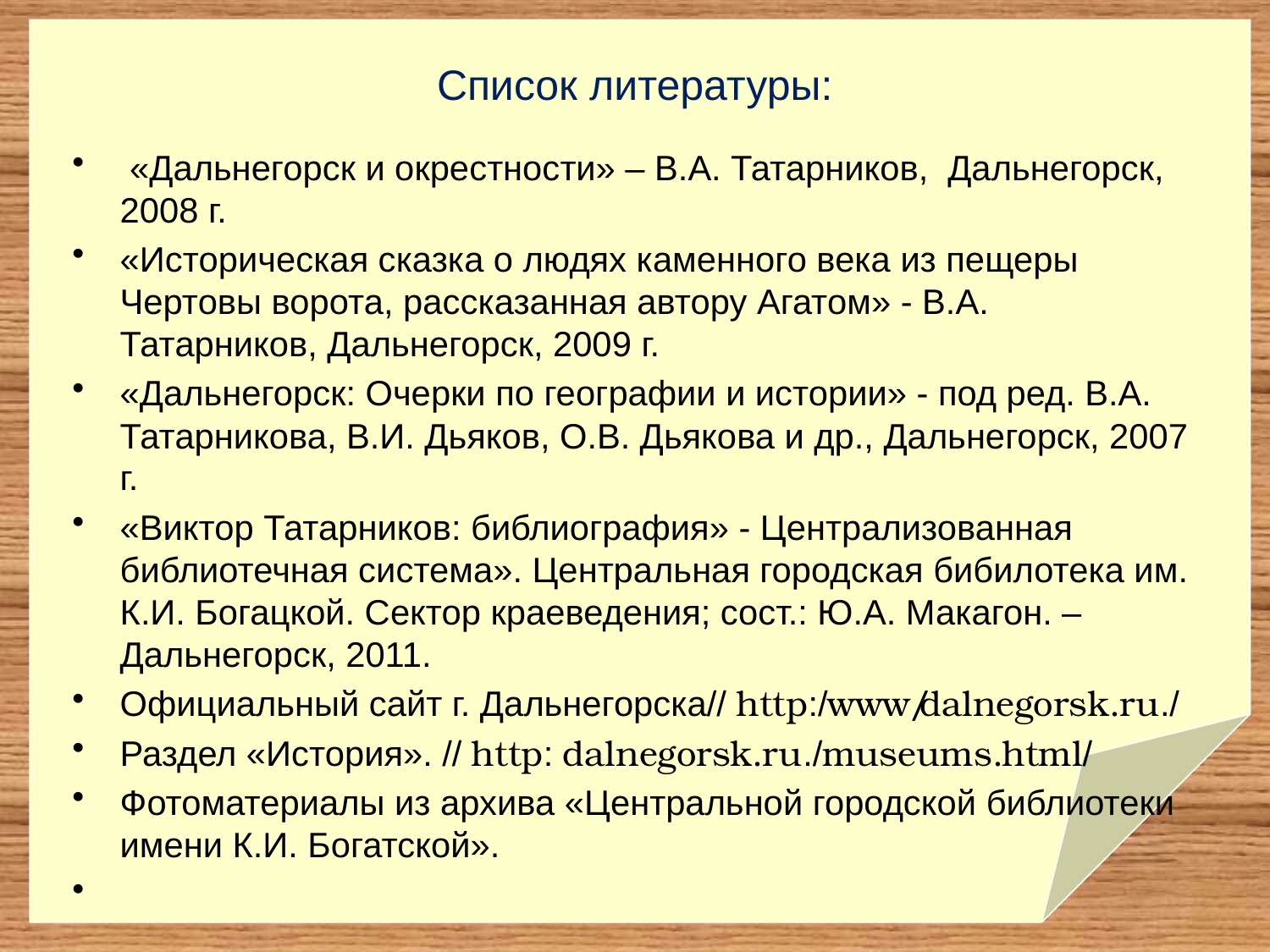

# Список литературы:
 «Дальнегорск и окрестности» – В.А. Татарников,  Дальнегорск, 2008 г.
«Историческая сказка о людях каменного века из пещеры Чертовы ворота, рассказанная автору Агатом» - В.А. Татарников, Дальнегорск, 2009 г.
«Дальнегорск: Очерки по географии и истории» - под ред. В.А. Татарникова, В.И. Дьяков, О.В. Дьякова и др., Дальнегорск, 2007 г.
«Виктор Татарников: библиография» - Централизованная библиотечная система». Центральная городская бибилотека им. К.И. Богацкой. Сектор краеведения; сост.: Ю.А. Макагон. – Дальнегорск, 2011.
Официальный сайт г. Дальнегорска// http:/www/dalnegorsk.ru./
Раздел «История». // http: dalnegorsk.ru./museums.html/
Фотоматериалы из архива «Центральной городской библиотеки имени К.И. Богатской».